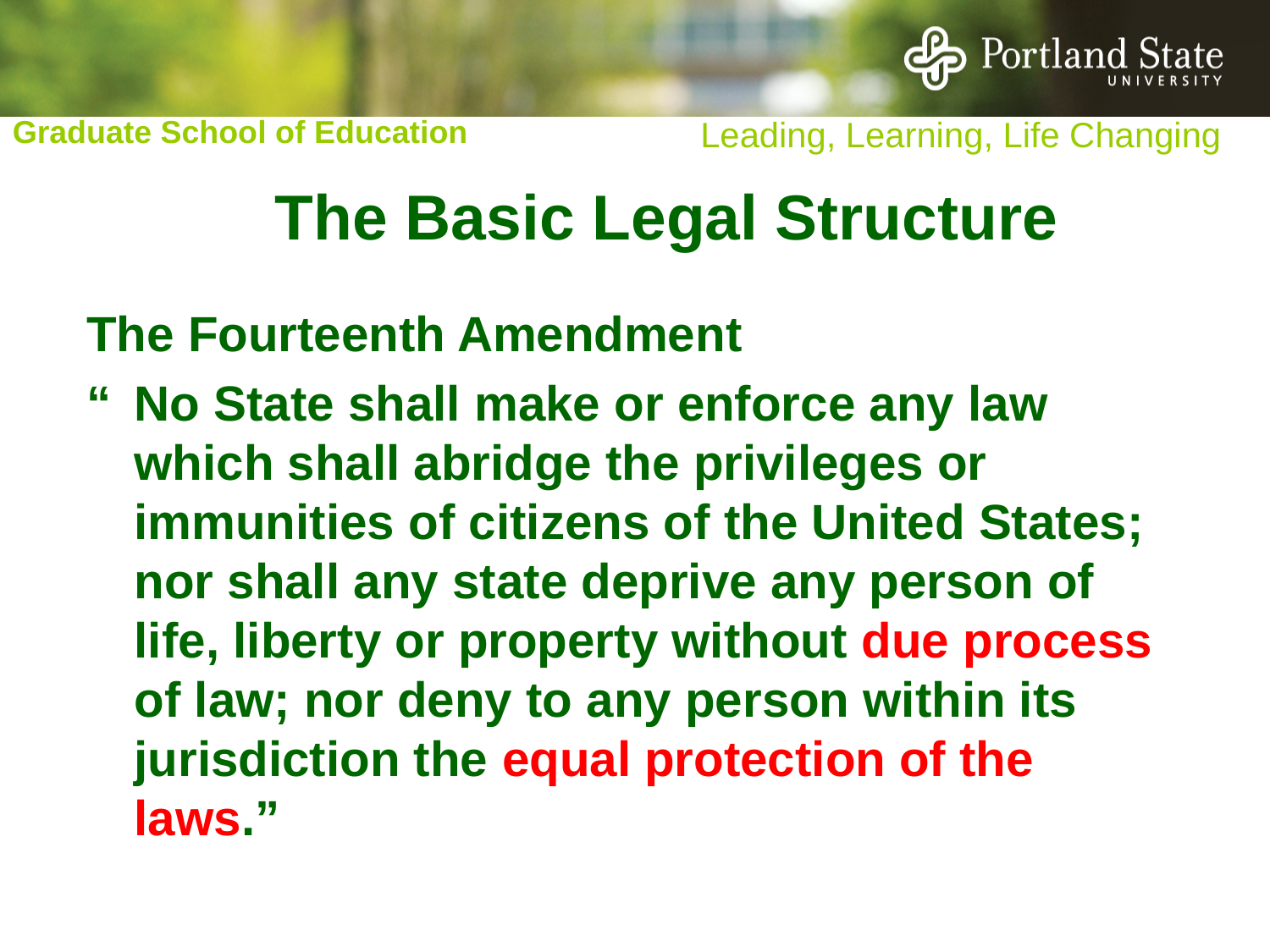

The Basic Legal Structure
The Fourteenth Amendment
“	No State shall make or enforce any law which shall abridge the privileges or immunities of citizens of the United States; nor shall any state deprive any person of life, liberty or property without due process of law; nor deny to any person within its jurisdiction the equal protection of the laws.”